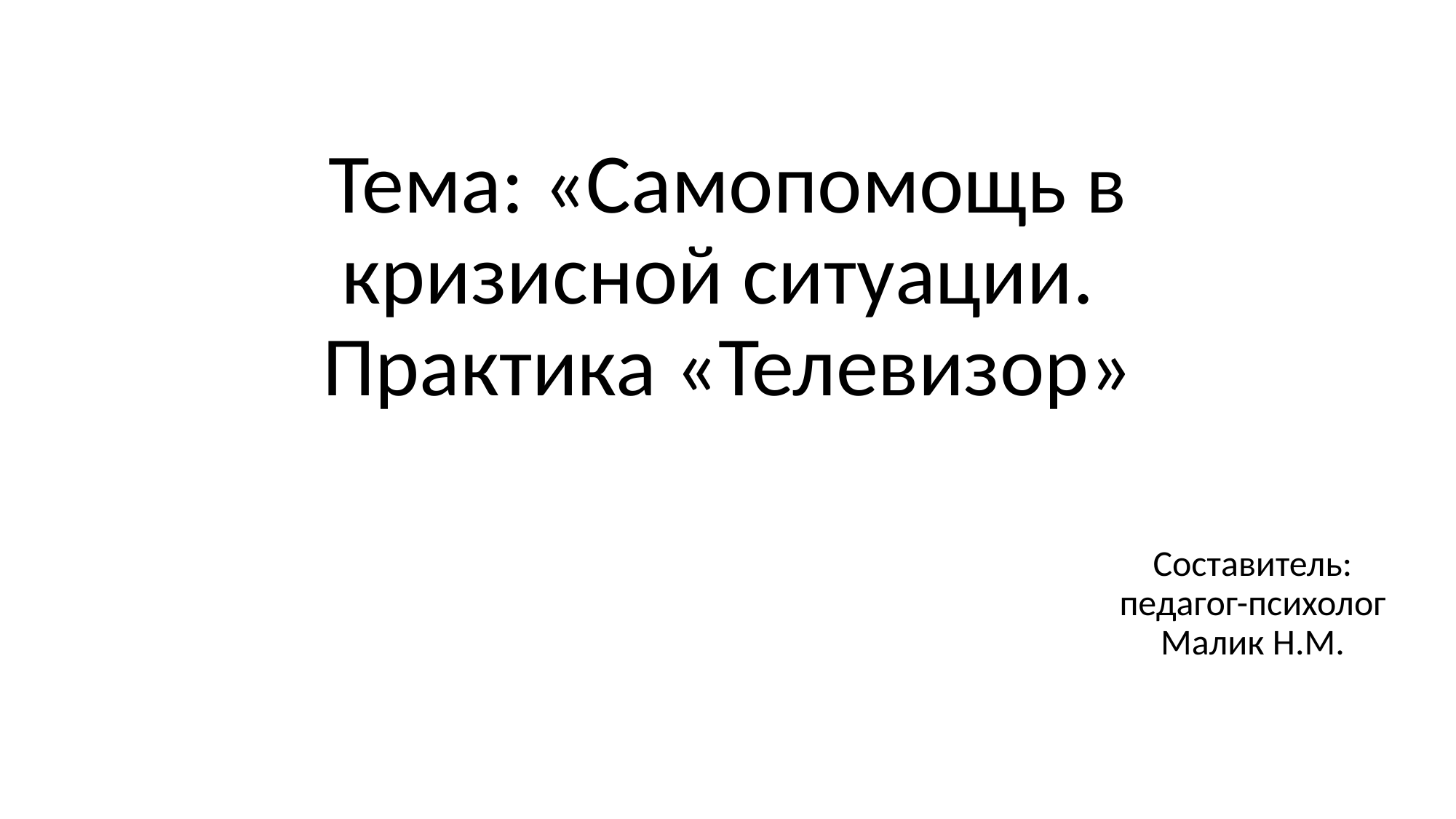

# Тема: «Самопомощь в кризисной ситуации. Практика «Телевизор»
Составитель: педагог-психолог Малик Н.М.